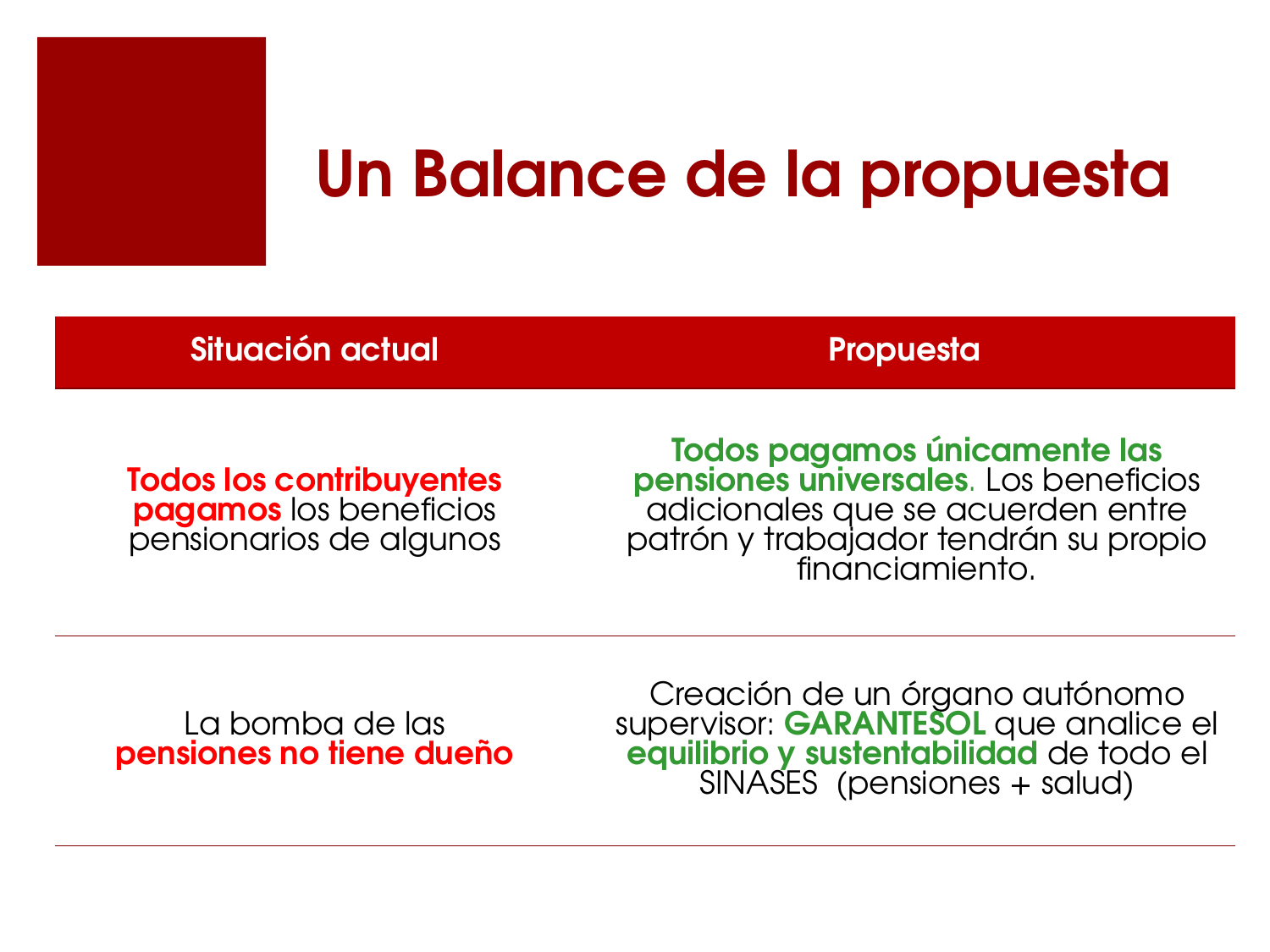

# Un Balance de la propuesta
| Situación actual | Propuesta |
| --- | --- |
| Todos los contribuyentes pagamos los beneficios pensionarios de algunos | Todos pagamos únicamente las pensiones universales. Los beneficios adicionales que se acuerden entre patrón y trabajador tendrán su propio financiamiento. |
| La bomba de las pensiones no tiene dueño | Creación de un órgano autónomo supervisor: GARANTESOL que analice el equilibrio y sustentabilidad de todo el SINASES (pensiones + salud) |